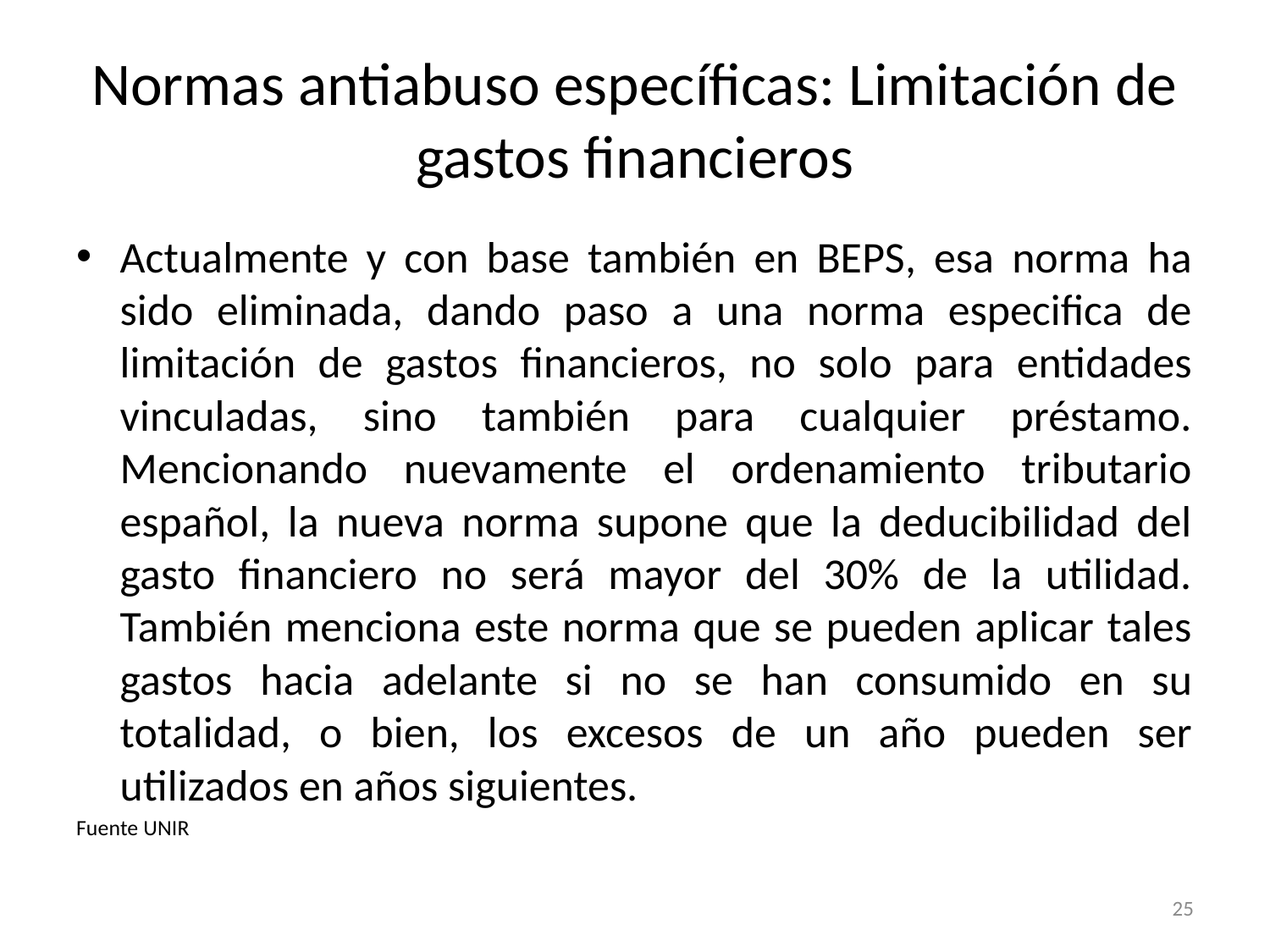

# Normas antiabuso específicas: Limitación de gastos financieros
Actualmente y con base también en BEPS, esa norma ha sido eliminada, dando paso a una norma especifica de limitación de gastos financieros, no solo para entidades vinculadas, sino también para cualquier préstamo. Mencionando nuevamente el ordenamiento tributario español, la nueva norma supone que la deducibilidad del gasto financiero no será mayor del 30% de la utilidad. También menciona este norma que se pueden aplicar tales gastos hacia adelante si no se han consumido en su totalidad, o bien, los excesos de un año pueden ser utilizados en años siguientes.
Fuente UNIR
25